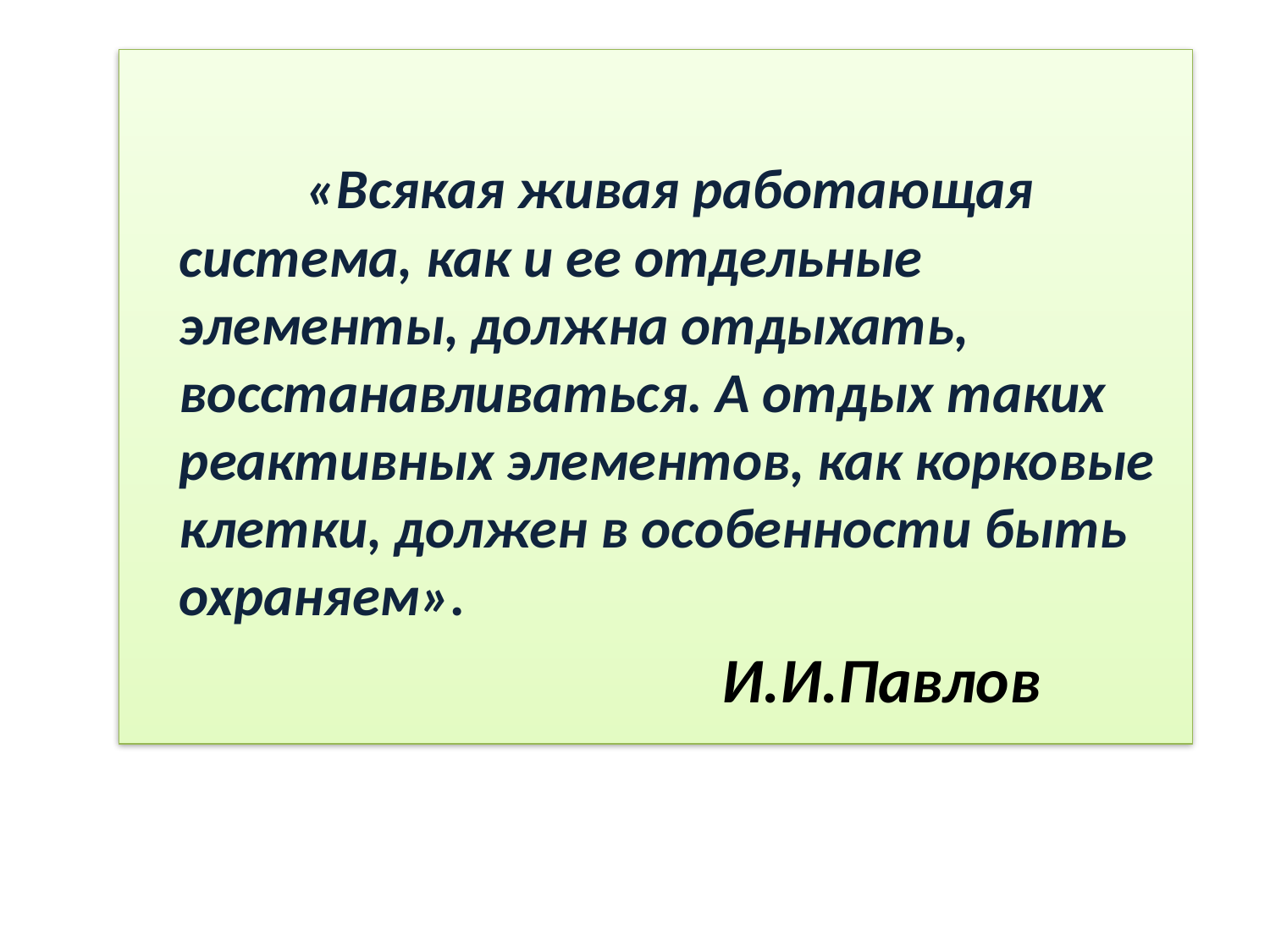

«Всякая живая работающая система, как и ее отдельные элементы, должна отдыхать, восстанавливаться. А отдых таких реактивных элементов, как корковые клетки, должен в особенности быть охраняем».
                                         И.И.Павлов

#